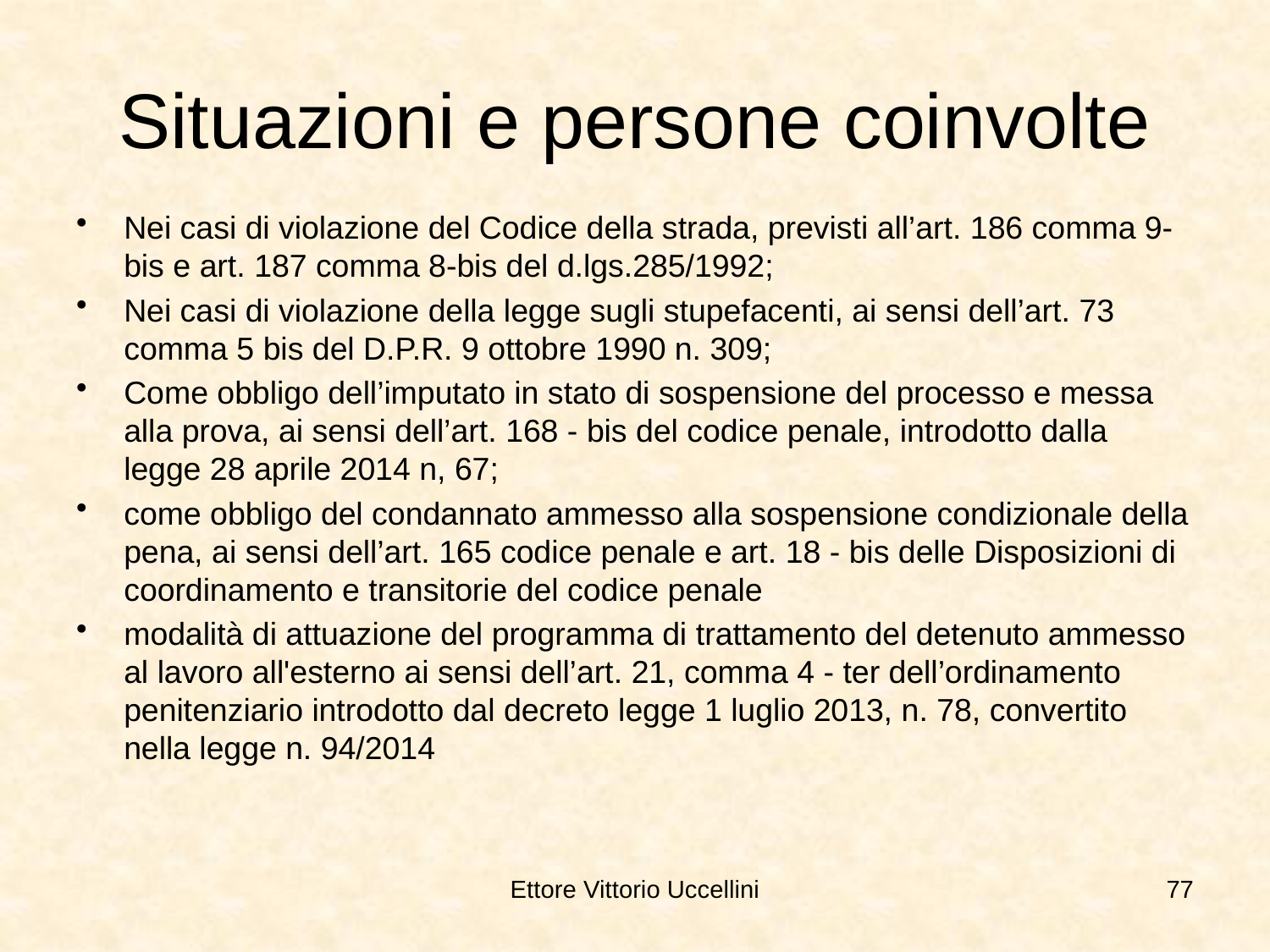

# Situazioni e persone coinvolte
Nei casi di violazione del Codice della strada, previsti all’art. 186 comma 9-bis e art. 187 comma 8-bis del d.lgs.285/1992;
Nei casi di violazione della legge sugli stupefacenti, ai sensi dell’art. 73 comma 5 bis del D.P.R. 9 ottobre 1990 n. 309;
Come obbligo dell’imputato in stato di sospensione del processo e messa alla prova, ai sensi dell’art. 168 - bis del codice penale, introdotto dalla legge 28 aprile 2014 n, 67;
come obbligo del condannato ammesso alla sospensione condizionale della pena, ai sensi dell’art. 165 codice penale e art. 18 - bis delle Disposizioni di coordinamento e transitorie del codice penale
modalità di attuazione del programma di trattamento del detenuto ammesso al lavoro all'esterno ai sensi dell’art. 21, comma 4 - ter dell’ordinamento penitenziario introdotto dal decreto legge 1 luglio 2013, n. 78, convertito nella legge n. 94/2014

Ettore Vittorio Uccellini
77